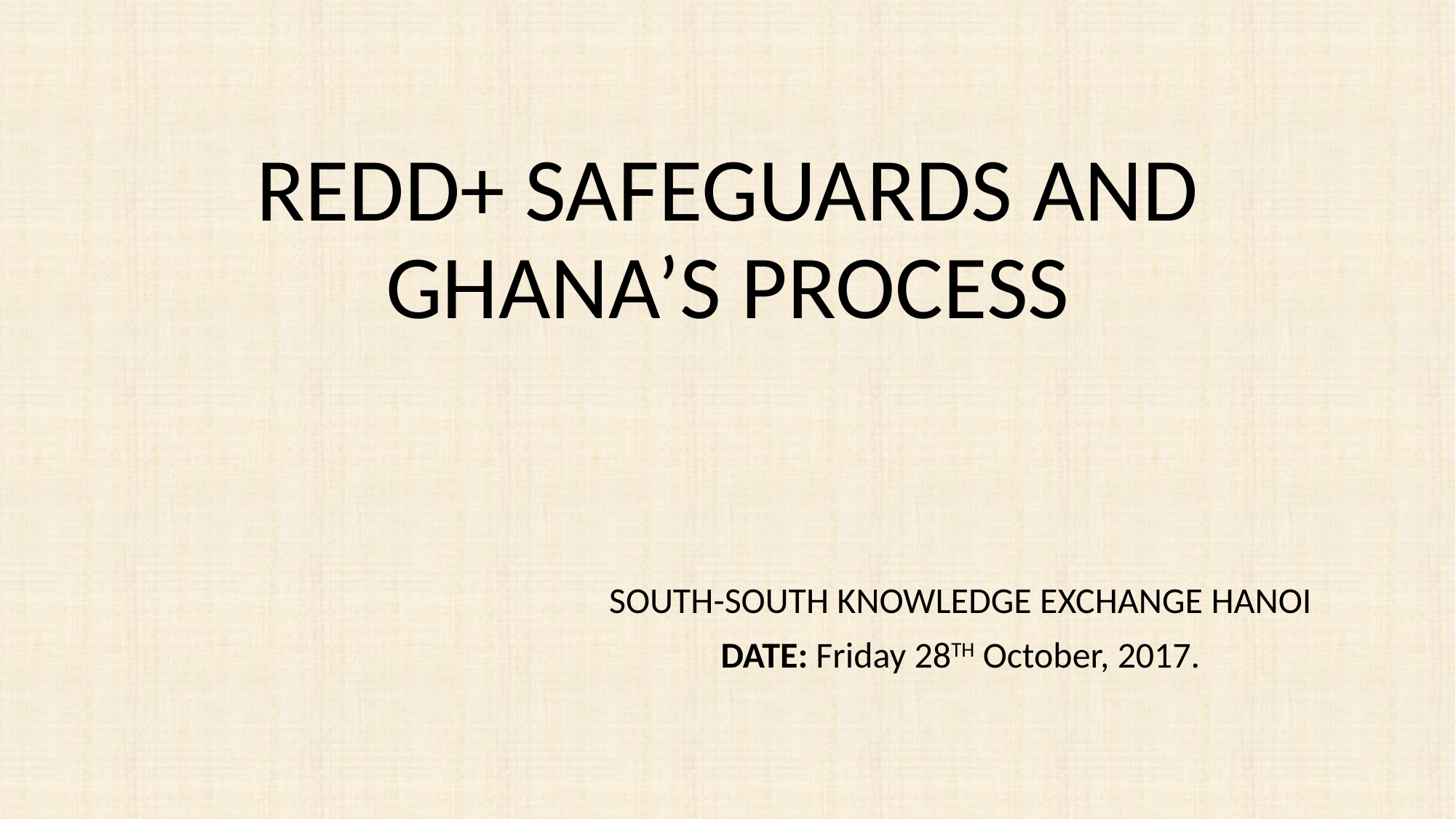

# REDD+ SAFEGUARDS AND GHANA’S PROCESS
SOUTH-SOUTH KNOWLEDGE EXCHANGE HANOI
DATE: Friday 28TH October, 2017.